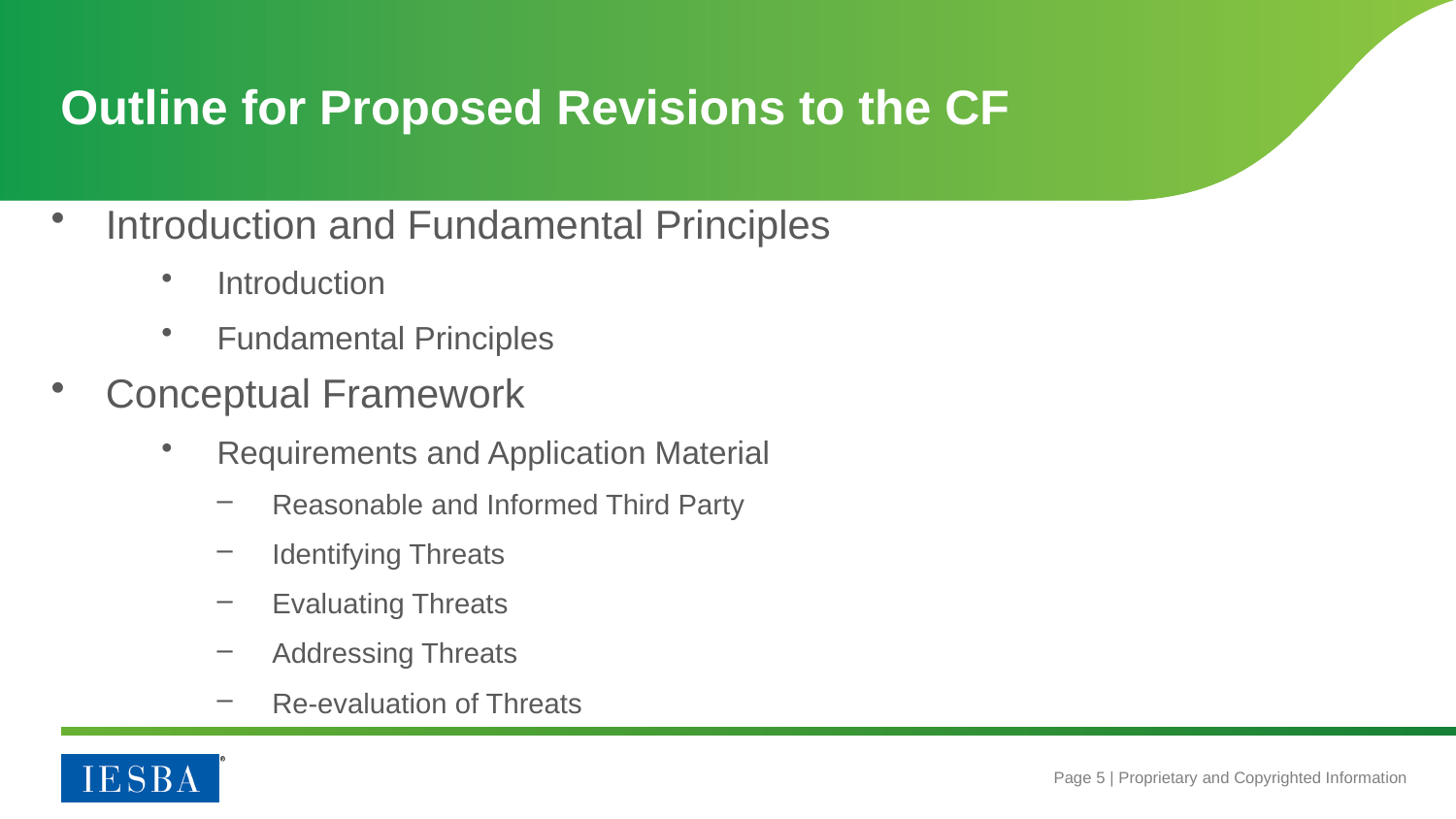

# Outline for Proposed Revisions to the CF
Introduction and Fundamental Principles
Introduction
Fundamental Principles
Conceptual Framework
Requirements and Application Material
Reasonable and Informed Third Party
Identifying Threats
Evaluating Threats
Addressing Threats
Re-evaluation of Threats